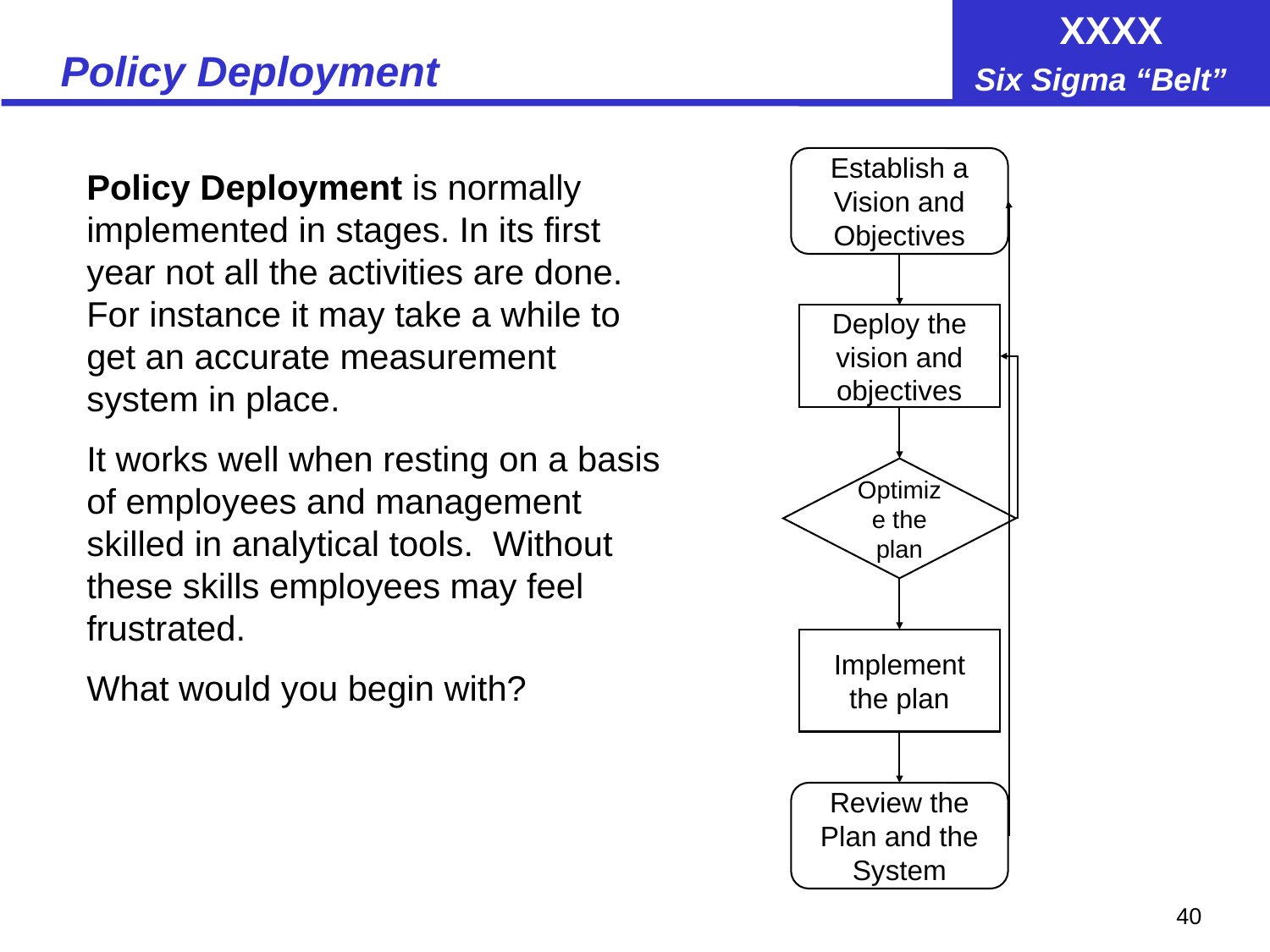

# Policy Deployment
Establish a Vision and Objectives
Deploy the vision and objectives
Optimize the plan
Implement the plan
Review the Plan and the System
Policy Deployment is normally implemented in stages. In its first year not all the activities are done. For instance it may take a while to get an accurate measurement system in place.
It works well when resting on a basis of employees and management skilled in analytical tools.  Without these skills employees may feel frustrated.
What would you begin with?